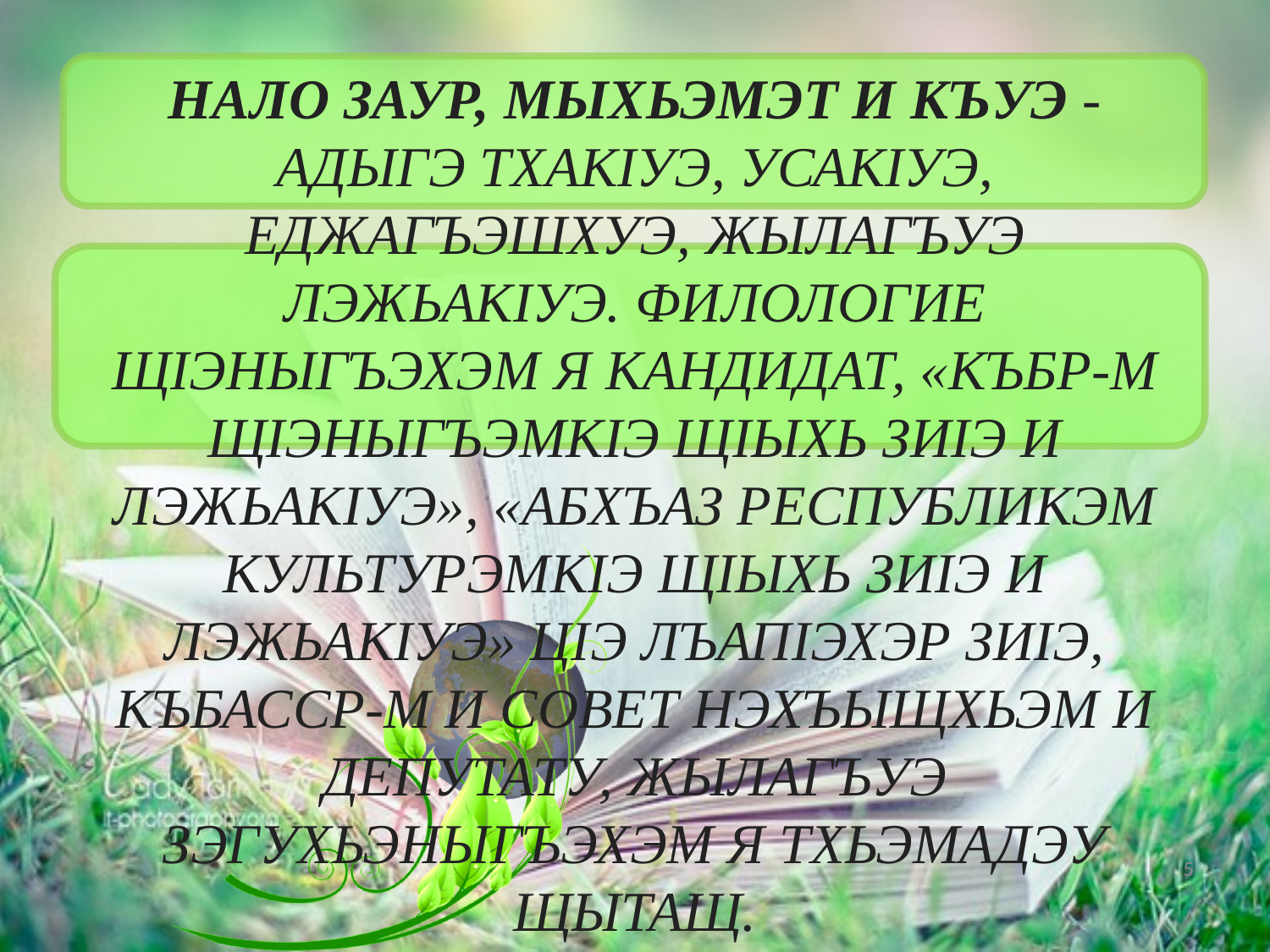

# Нало Заур, Мыхьэмэт и къуэ - адыгэ тхакӀуэ, усакӀуэ, еджагъэшхуэ, жылагъуэ лэжьакӀуэ. Филологие щӀэныгъэхэм я кандидат, «КъБР-м щӀэныгъэмкӀэ щӀыхь зиӀэ и лэжьакӀуэ», «Абхъаз Республикэм культурэмкӀэ щӀыхь зиӀэ и лэжьакӀуэ» цӀэ лъапӀэхэр зиӀэ, КъБАССР-м и Совет Нэхъыщхьэм и депутату, жылагъуэ зэгухьэныгъэхэм я тхьэмадэу щытащ.